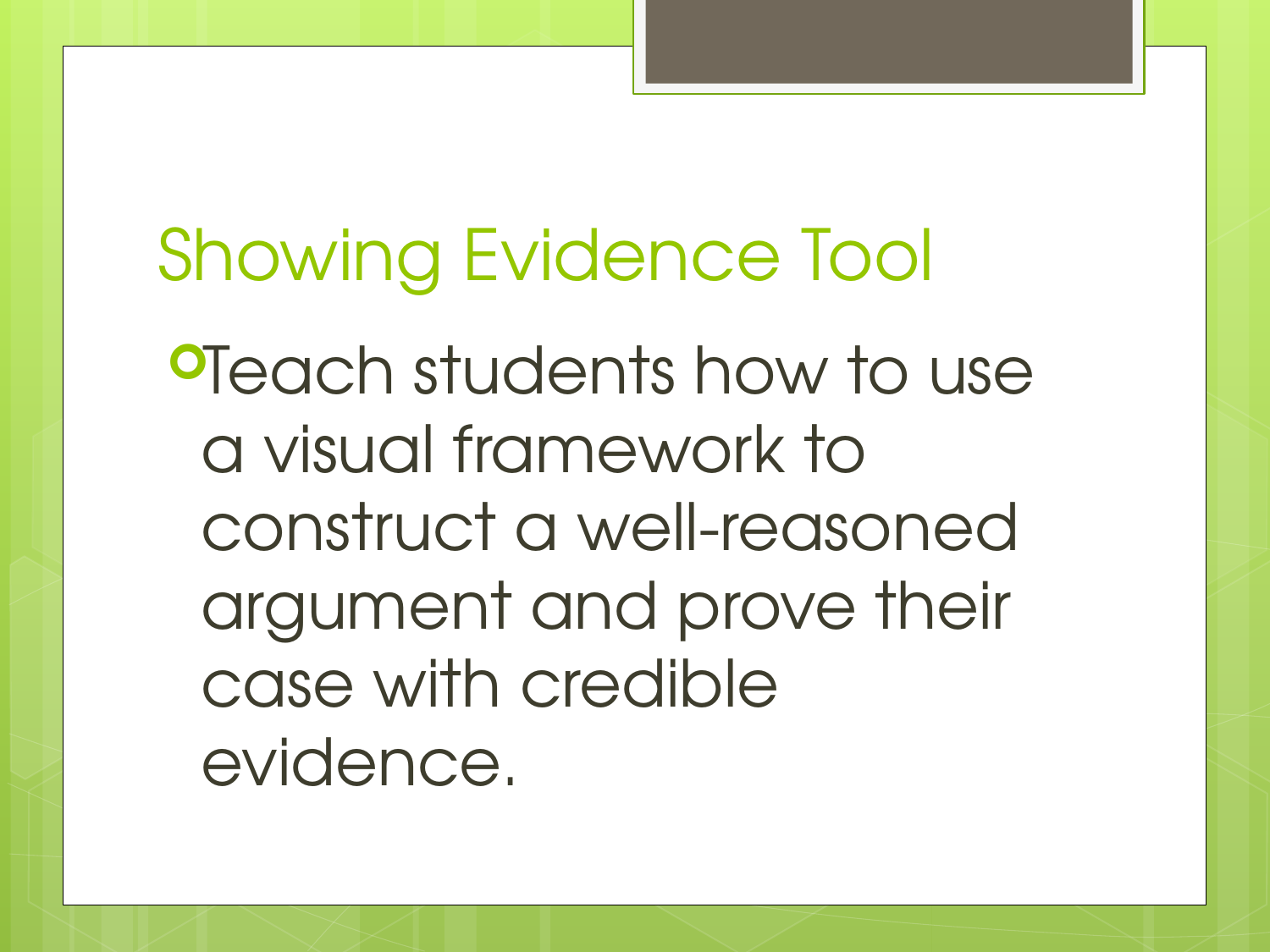

# Showing Evidence Tool
Teach students how to use a visual framework to construct a well-reasoned argument and prove their case with credible evidence.